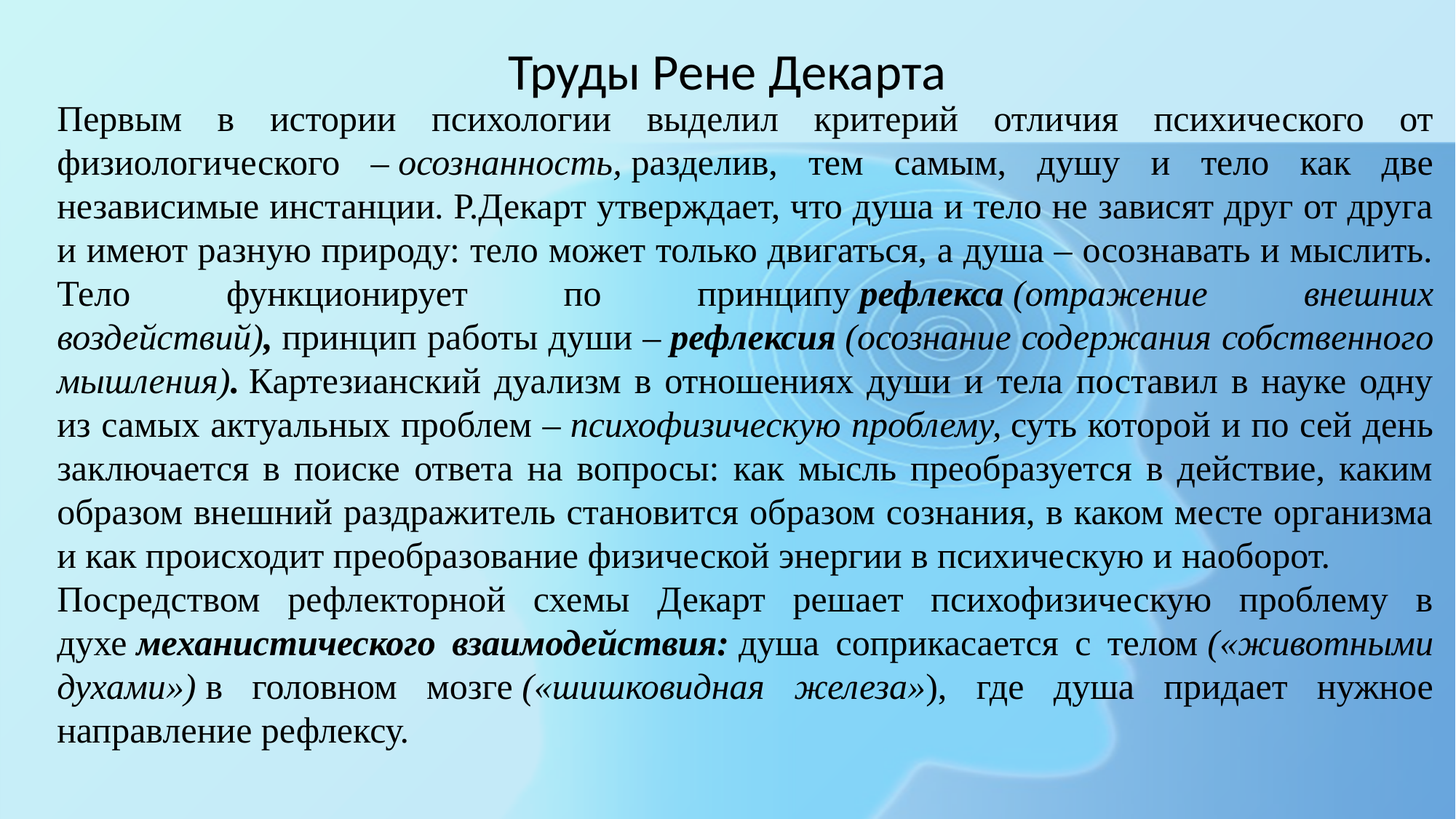

# Труды Рене Декарта
Первым в истории психологии выделил критерий отличия психического от физиологического – осознанность, разделив, тем самым, душу и тело как две независимые инстанции. Р.Декарт утверждает, что душа и тело не зависят друг от друга и имеют разную природу: тело может только двигаться, а душа – осознавать и мыслить. Тело функционирует по принципу рефлекса (отражение внешних воздействий), принцип работы души – рефлексия (осознание содержания собственного мышления). Картезианский дуализм в отношениях души и тела поставил в науке одну из самых актуальных проблем – психофизическую проблему, суть которой и по сей день заключается в поиске ответа на вопросы: как мысль преобразуется в действие, каким образом внешний раздражитель становится образом сознания, в каком месте организма и как происходит преобразование физической энергии в психическую и наоборот.
Посредством рефлекторной схемы Декарт решает психофизическую проблему в духе механистического взаимодействия: душа соприкасается с телом («животными духами») в головном мозге («шишковидная железа»), где душа придает нужное направление рефлексу.